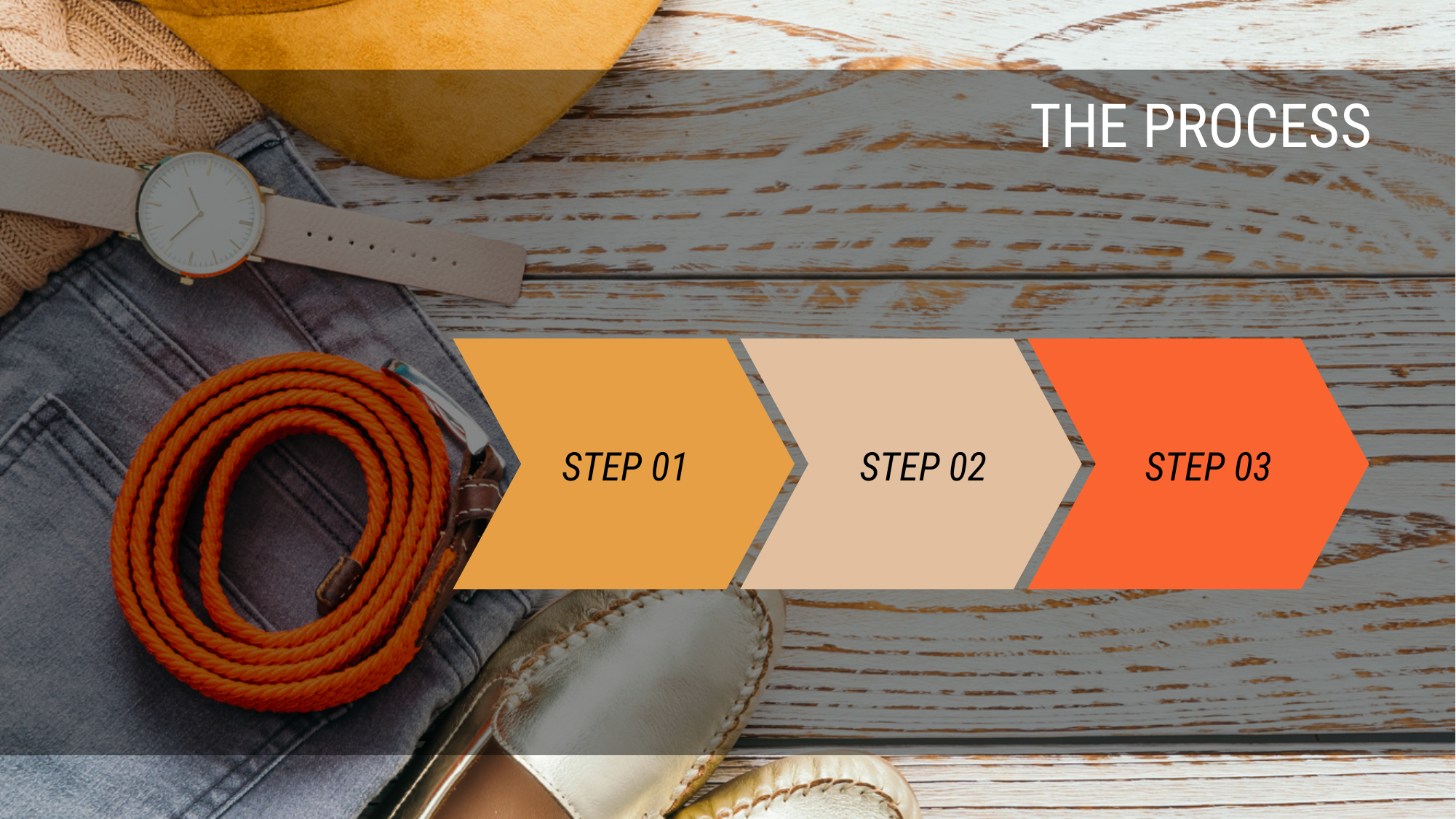

THE PROCESS

STEP 01
STEP 02
STEP 03